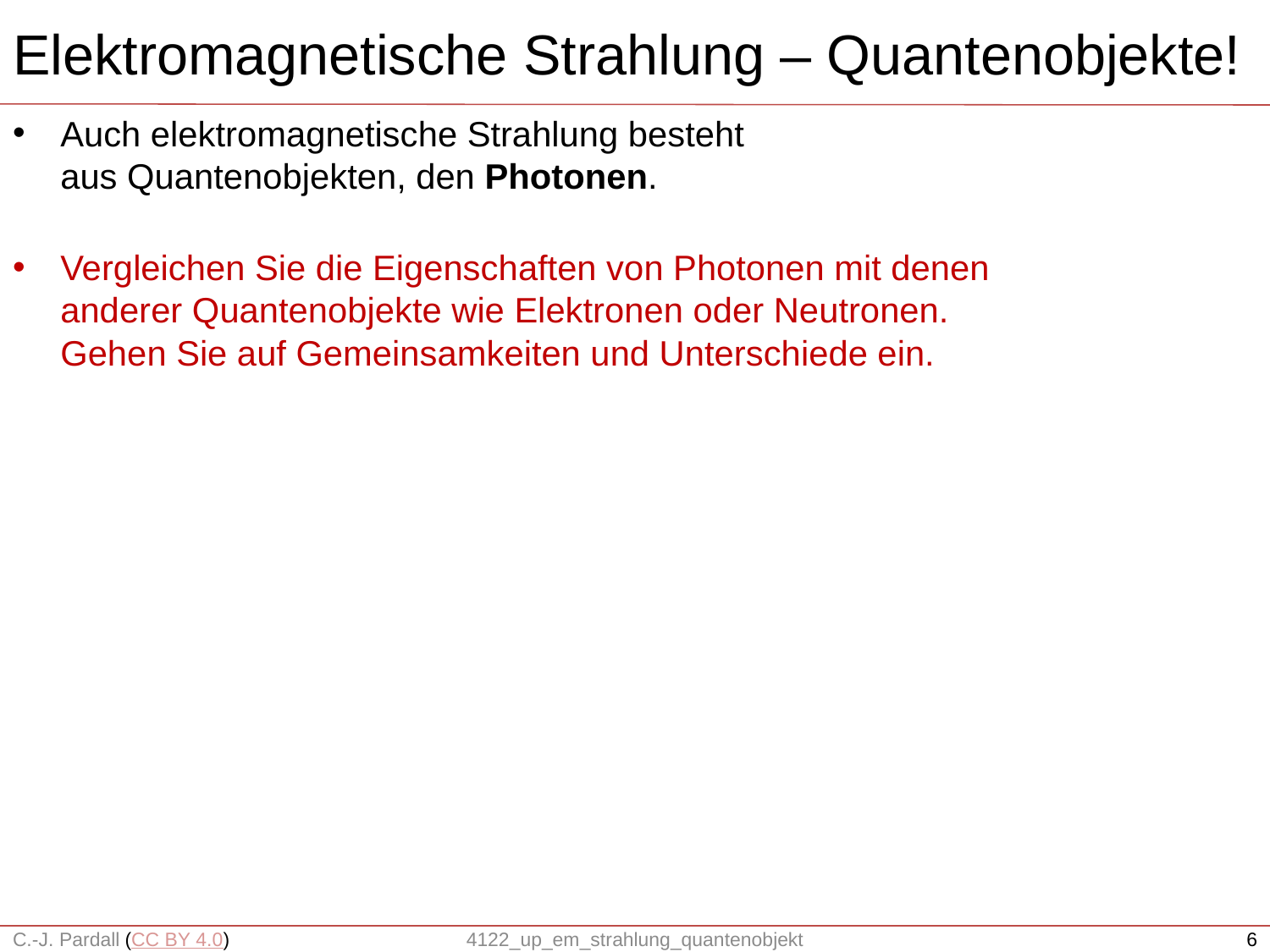

# Elektromagnetische Strahlung – Quantenobjekte!
Auch elektromagnetische Strahlung besteht
aus Quantenobjekten, den Photonen.
Vergleichen Sie die Eigenschaften von Photonen mit denen
anderer Quantenobjekte wie Elektronen oder Neutronen.
Gehen Sie auf Gemeinsamkeiten und Unterschiede ein.
C.-J. Pardall
4122_up_em_strahlung_quantenobjekt